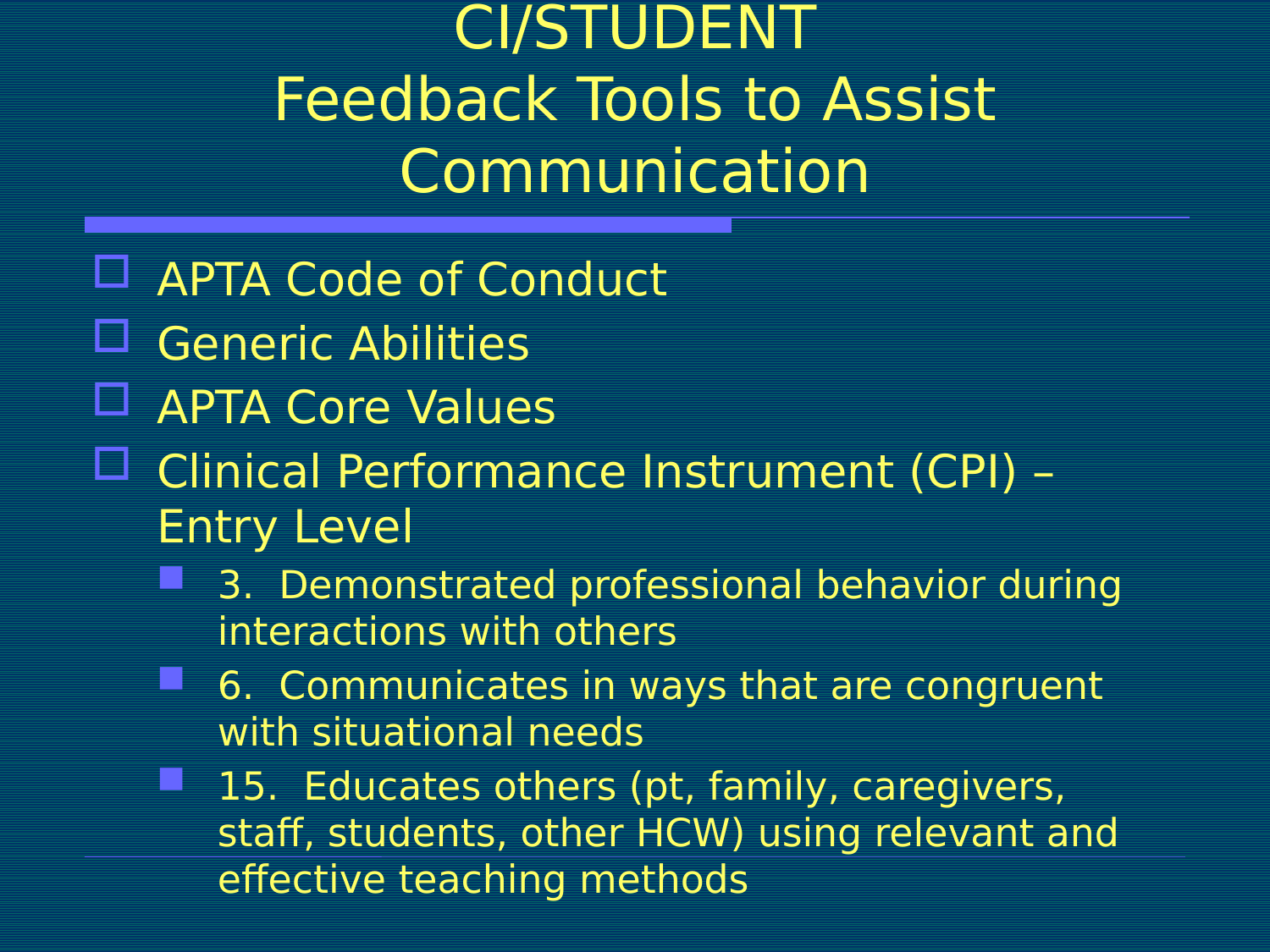

# CI/STUDENT Feedback Tools to Assist Communication
APTA Code of Conduct
Generic Abilities
APTA Core Values
Clinical Performance Instrument (CPI) – Entry Level
3.  Demonstrated professional behavior during interactions with others
6.  Communicates in ways that are congruent with situational needs
15.  Educates others (pt, family, caregivers, staff, students, other HCW) using relevant and effective teaching methods